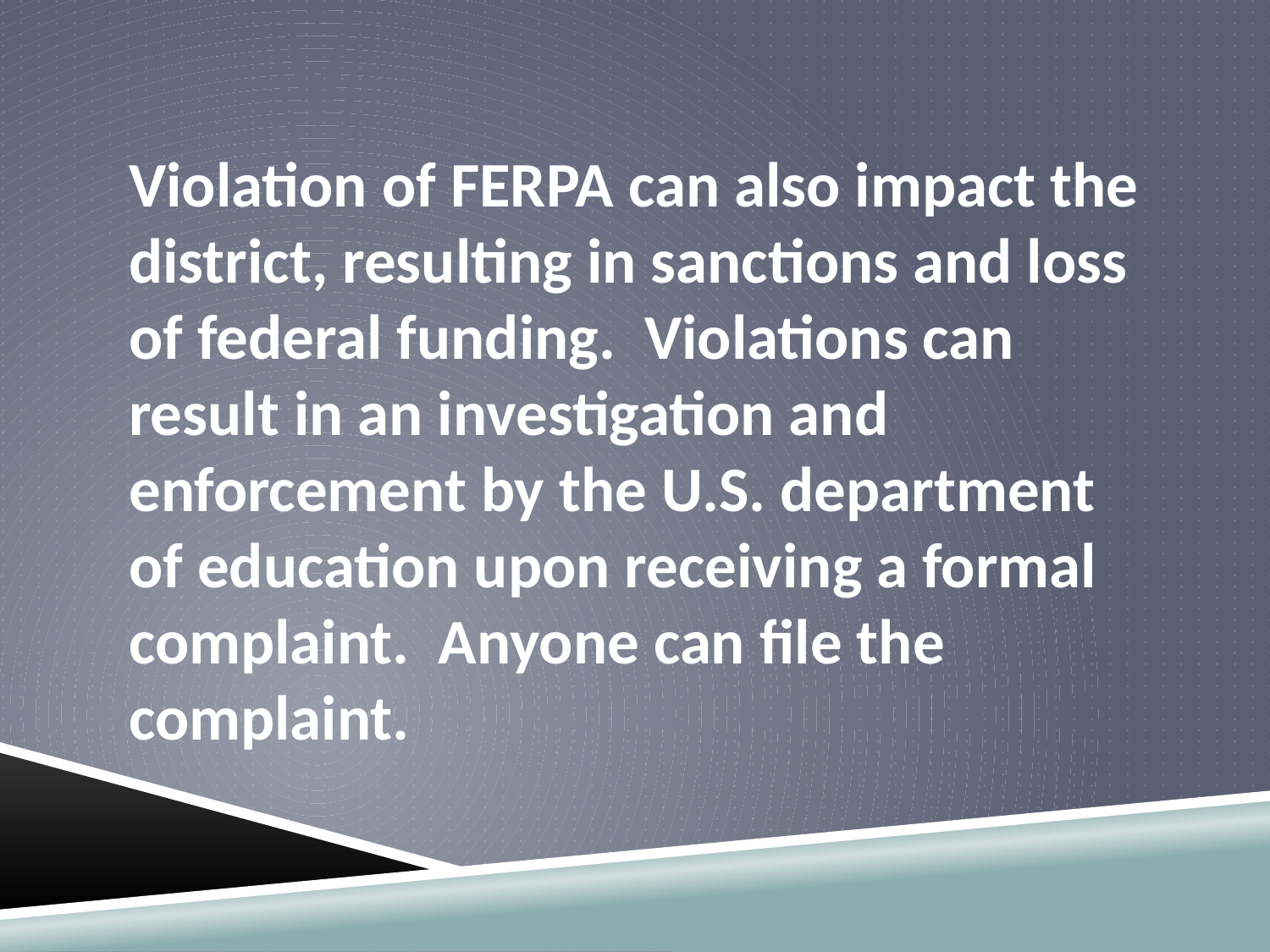

Violation of FERPA can also impact the district, resulting in sanctions and loss of federal funding.  Violations can result in an investigation and enforcement by the U.S. department of education upon receiving a formal complaint.  Anyone can file the complaint.